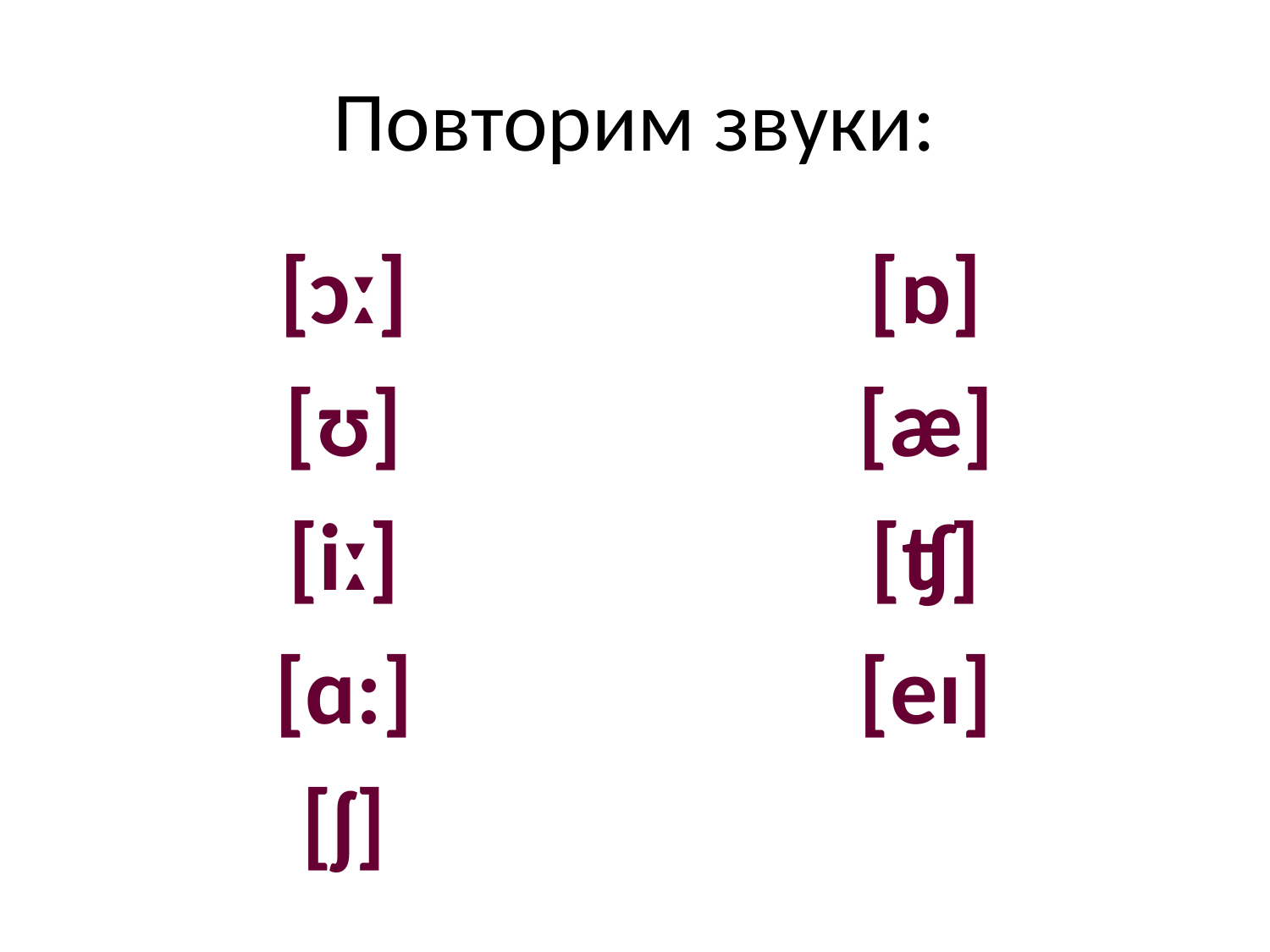

# Повторим звуки:
[ɔː]
[ʊ]
[iː]
[ɑ:]
[ʃ]
[ɒ]
[æ]
[ʧ]
[eɪ]